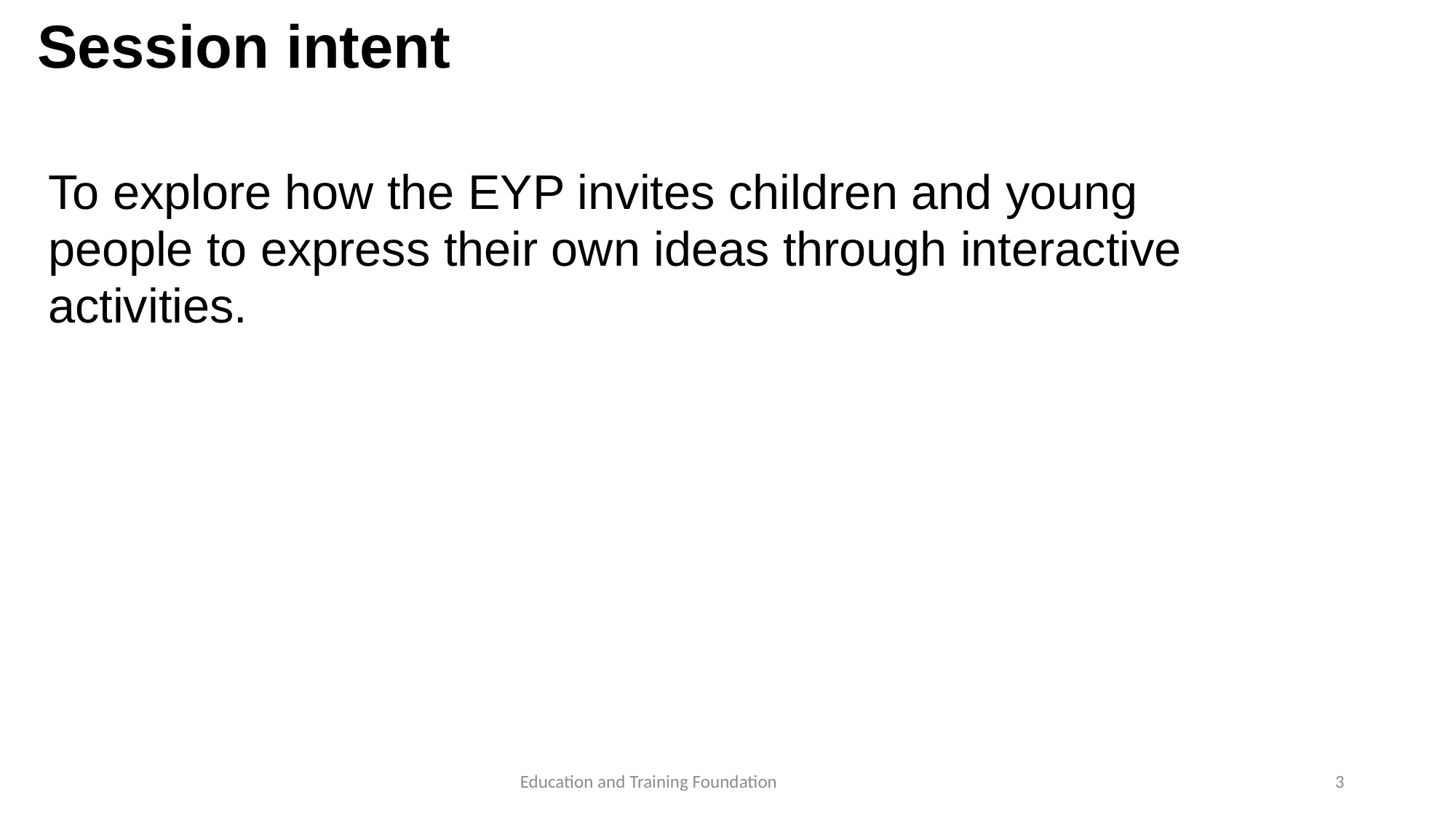

# Session intent
To explore how the EYP invites children and young people to express their own ideas through interactive activities.
3
Education and Training Foundation